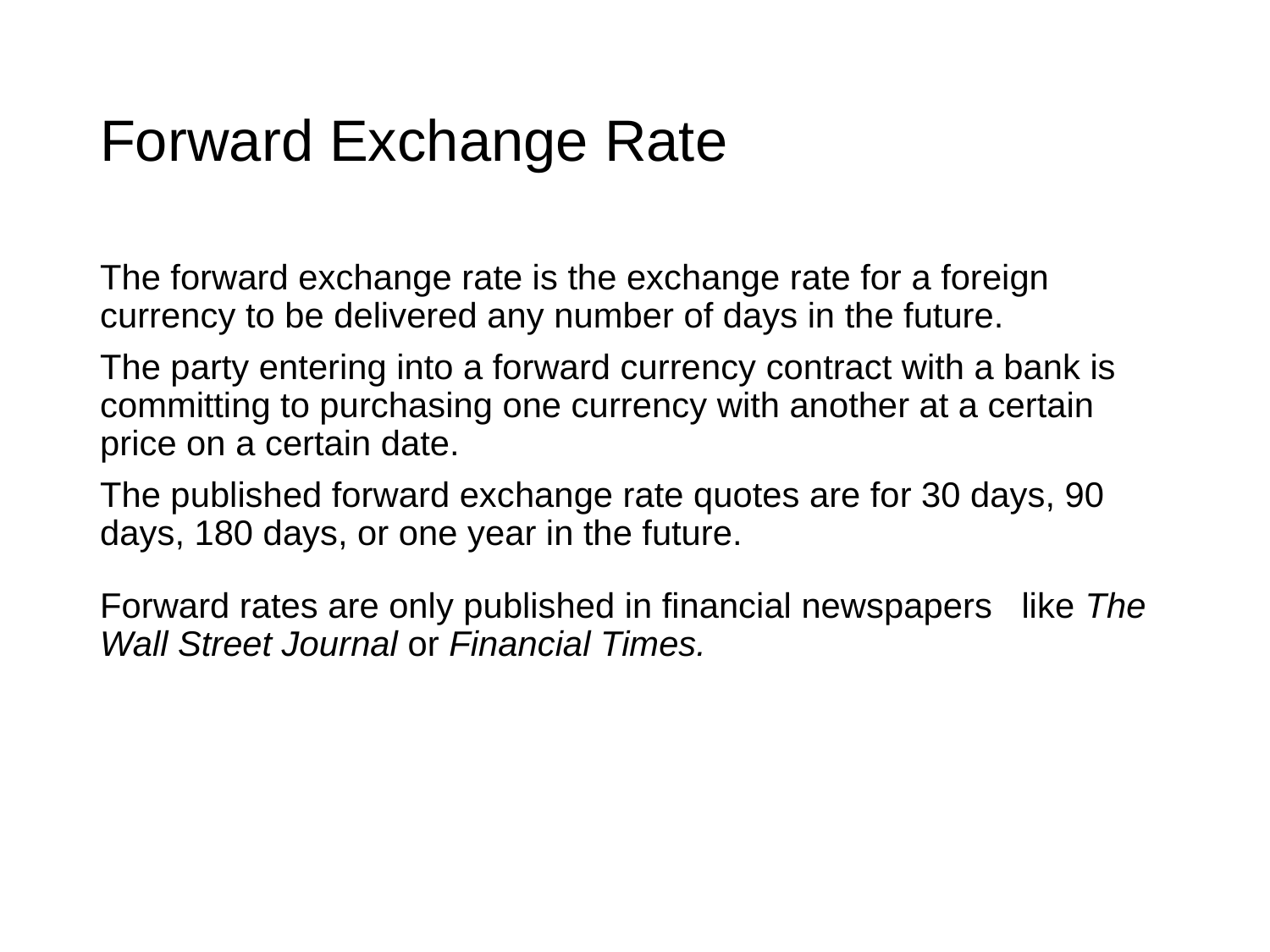

# Forward Exchange Rate
The forward exchange rate is the exchange rate for a foreign currency to be delivered any number of days in the future.
The party entering into a forward currency contract with a bank is committing to purchasing one currency with another at a certain price on a certain date.
The published forward exchange rate quotes are for 30 days, 90 days, 180 days, or one year in the future.
Forward rates are only published in financial newspapers   like The Wall Street Journal or Financial Times.